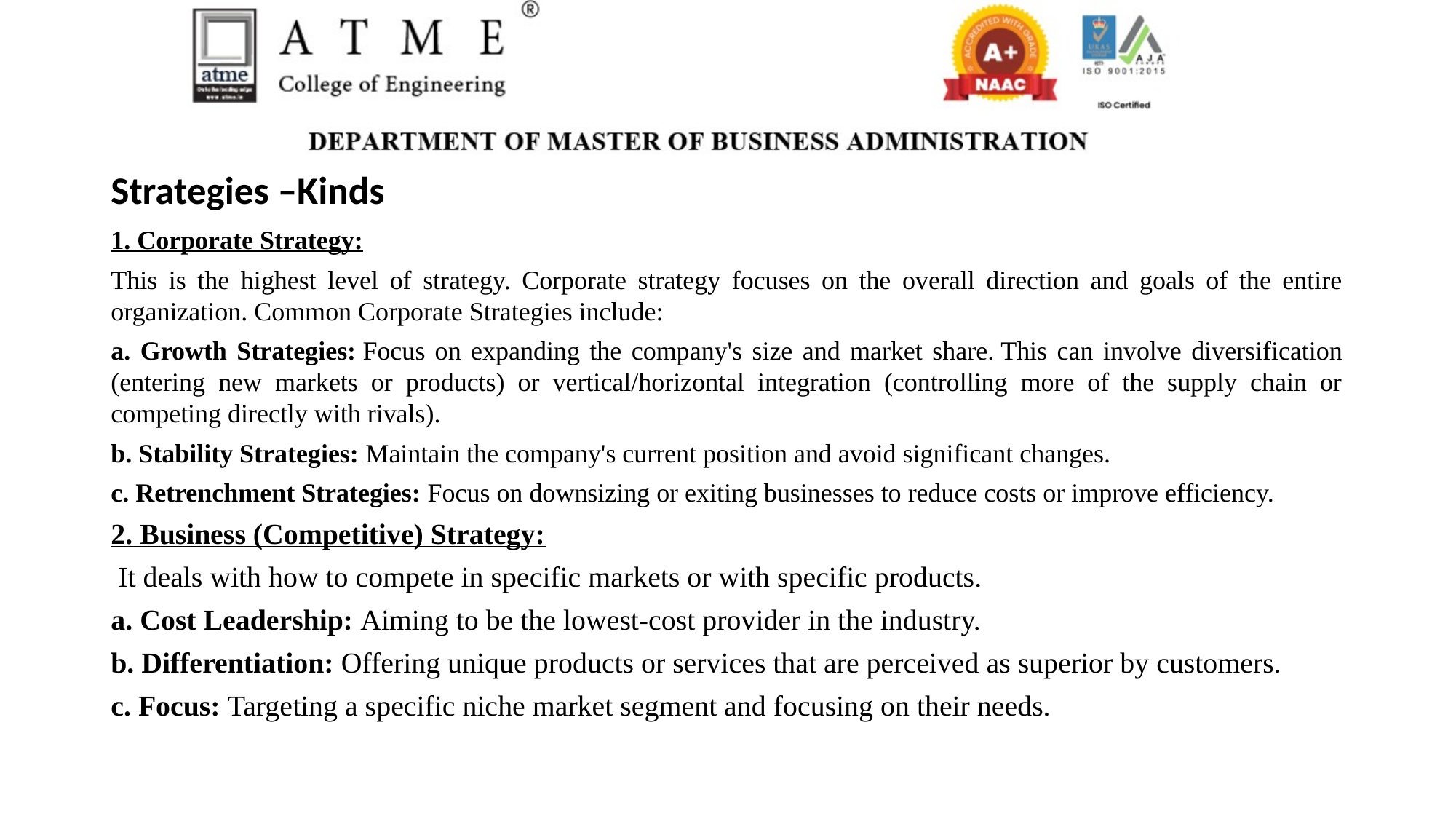

Strategies –Kinds
1. Corporate Strategy:
This is the highest level of strategy. Corporate strategy focuses on the overall direction and goals of the entire organization. Common Corporate Strategies include:
a. Growth Strategies: Focus on expanding the company's size and market share. This can involve diversification (entering new markets or products) or vertical/horizontal integration (controlling more of the supply chain or competing directly with rivals).
b. Stability Strategies: Maintain the company's current position and avoid significant changes.
c. Retrenchment Strategies: Focus on downsizing or exiting businesses to reduce costs or improve efficiency.
2. Business (Competitive) Strategy:
 It deals with how to compete in specific markets or with specific products.
a. Cost Leadership: Aiming to be the lowest-cost provider in the industry.
b. Differentiation: Offering unique products or services that are perceived as superior by customers.
c. Focus: Targeting a specific niche market segment and focusing on their needs.